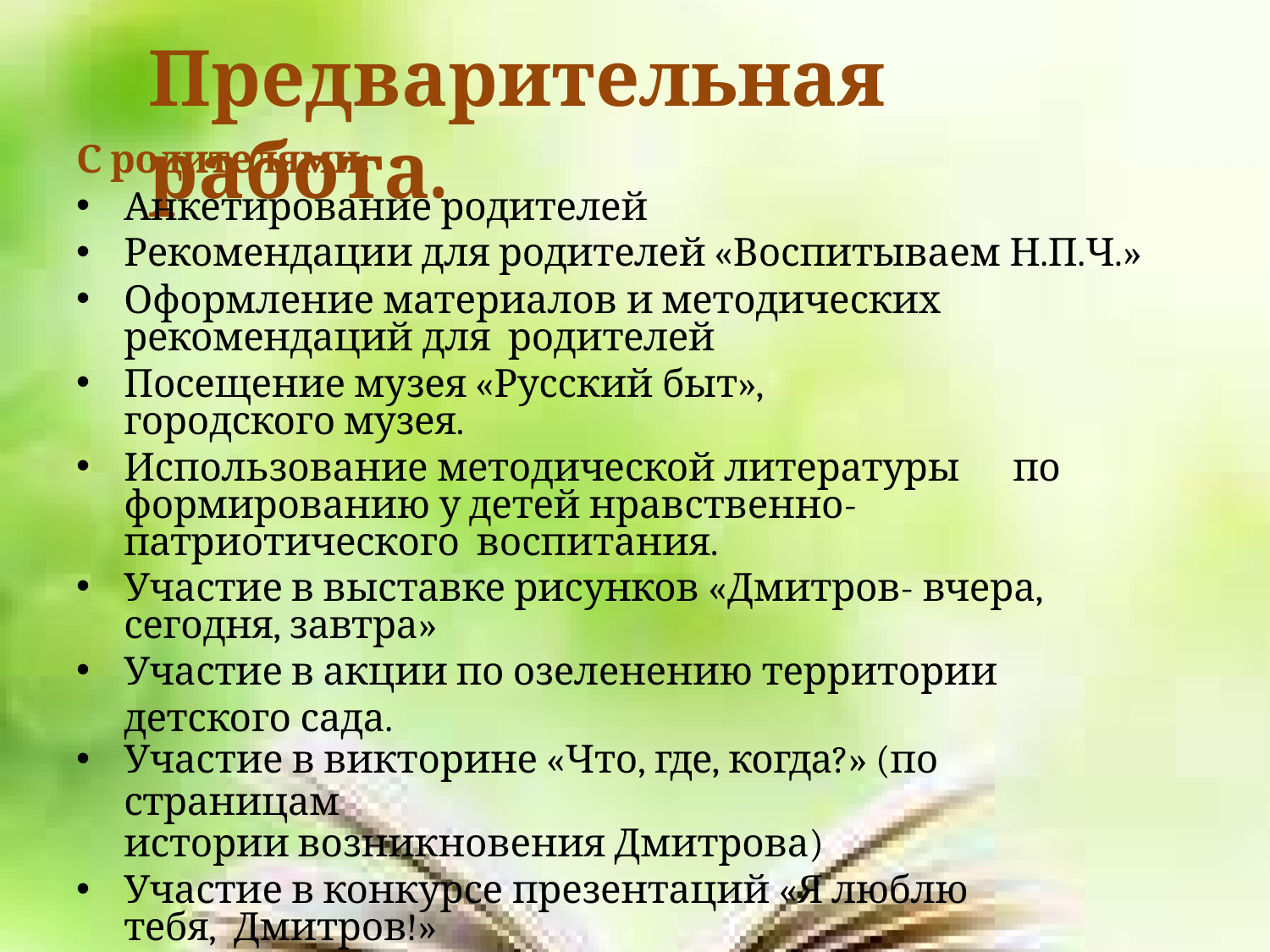

# Предварительная работа.
С родителями:
Анкетирование родителей
Рекомендации для родителей «Воспитываем Н.П.Ч.»
Оформление материалов и методических рекомендаций для  родителей
Посещение музея «Русский быт», городского музея.
Использование методической литературы	по  формированию у детей нравственно- патриотического  воспитания.
Участие в выставке рисунков «Дмитров- вчера,  сегодня, завтра»
Участие в акции по озеленению территории детского сада.
Участие в викторине «Что, где, когда?» (по страницам
истории возникновения Дмитрова)
Участие в конкурсе презентаций «Я люблю тебя,  Дмитров!»